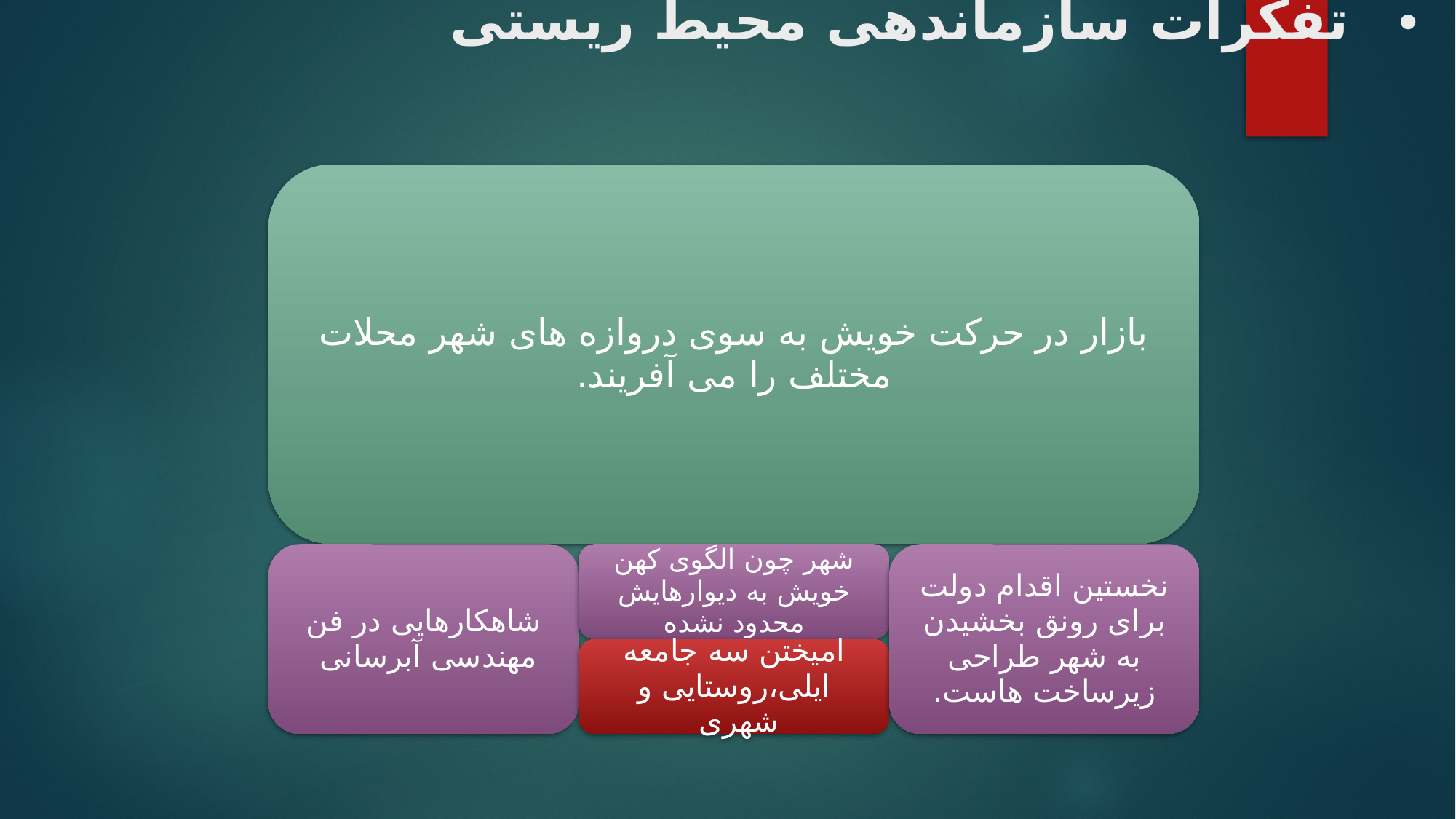

# تفکرات سازماندهی محیط ریستی
شاهکارهایی در فن مهندسی آبرسانی
نخستین اقدام دولت برای رونق بخشیدن به شهر طراحی زیرساخت هاست.
امیختن سه جامعه ایلی،روستایی و شهری
شهر چون الگوی کهن خویش به دیوارهایش محدود نشده